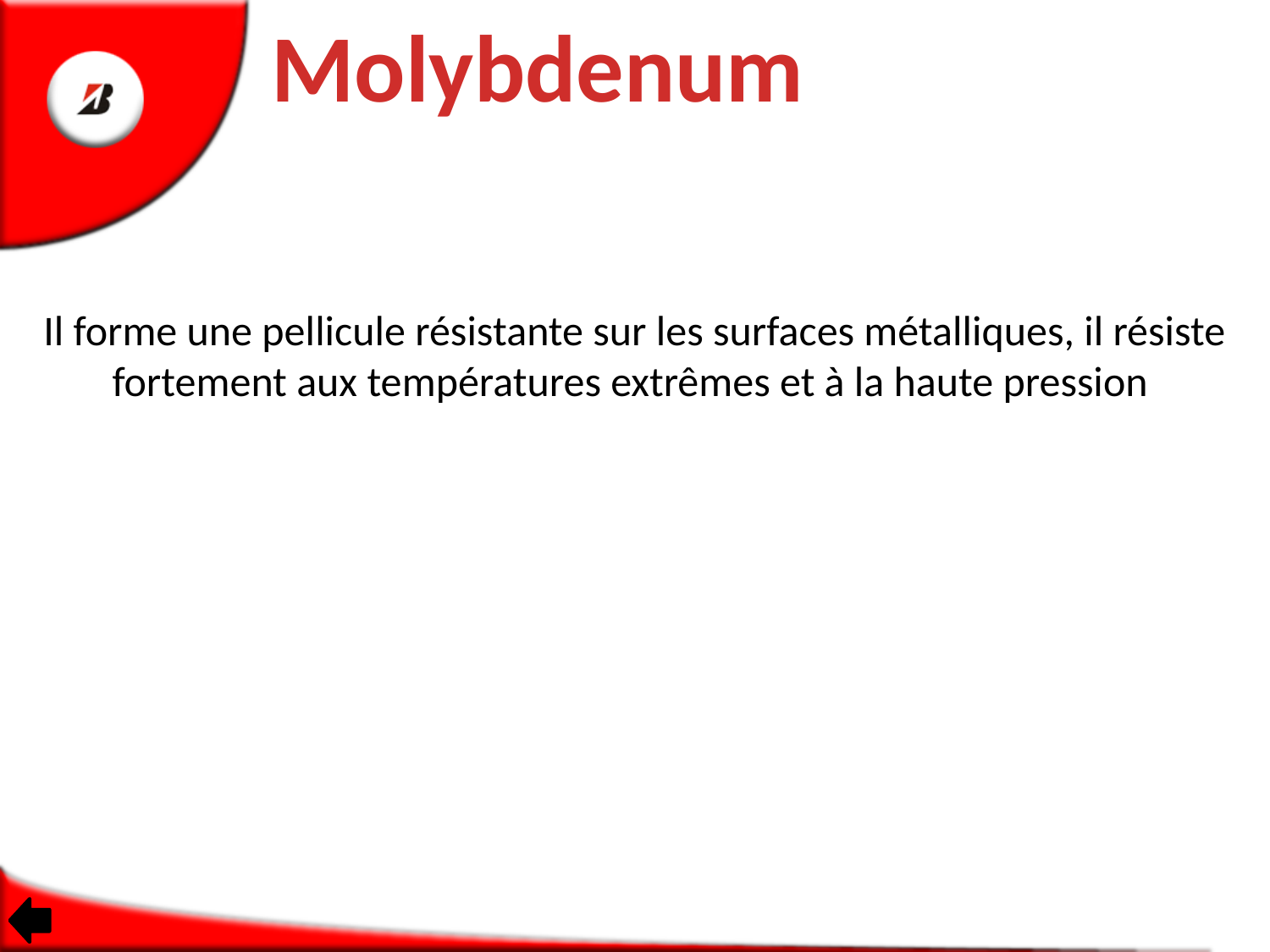

Molybdenum
#
Il forme une pellicule résistante sur les surfaces métalliques, il résiste fortement aux températures extrêmes et à la haute pression